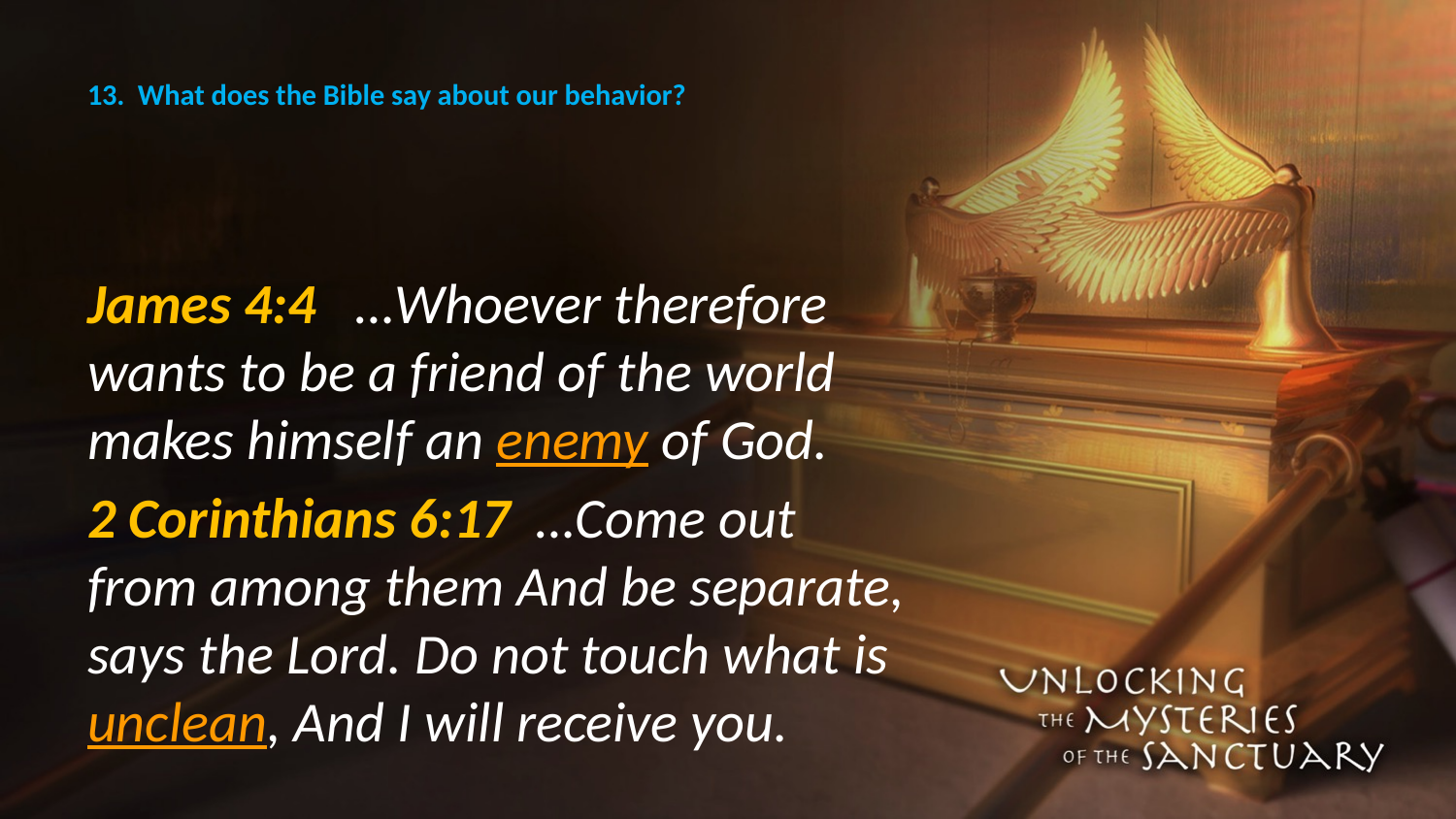

# 13.  What does the Bible say about our behavior?

James 4:4   …Whoever therefore wants to be a friend of the world makes himself an enemy of God.
2 Corinthians 6:17  …Come out from among them And be separate, says the Lord. Do not touch what is unclean, And I will receive you.